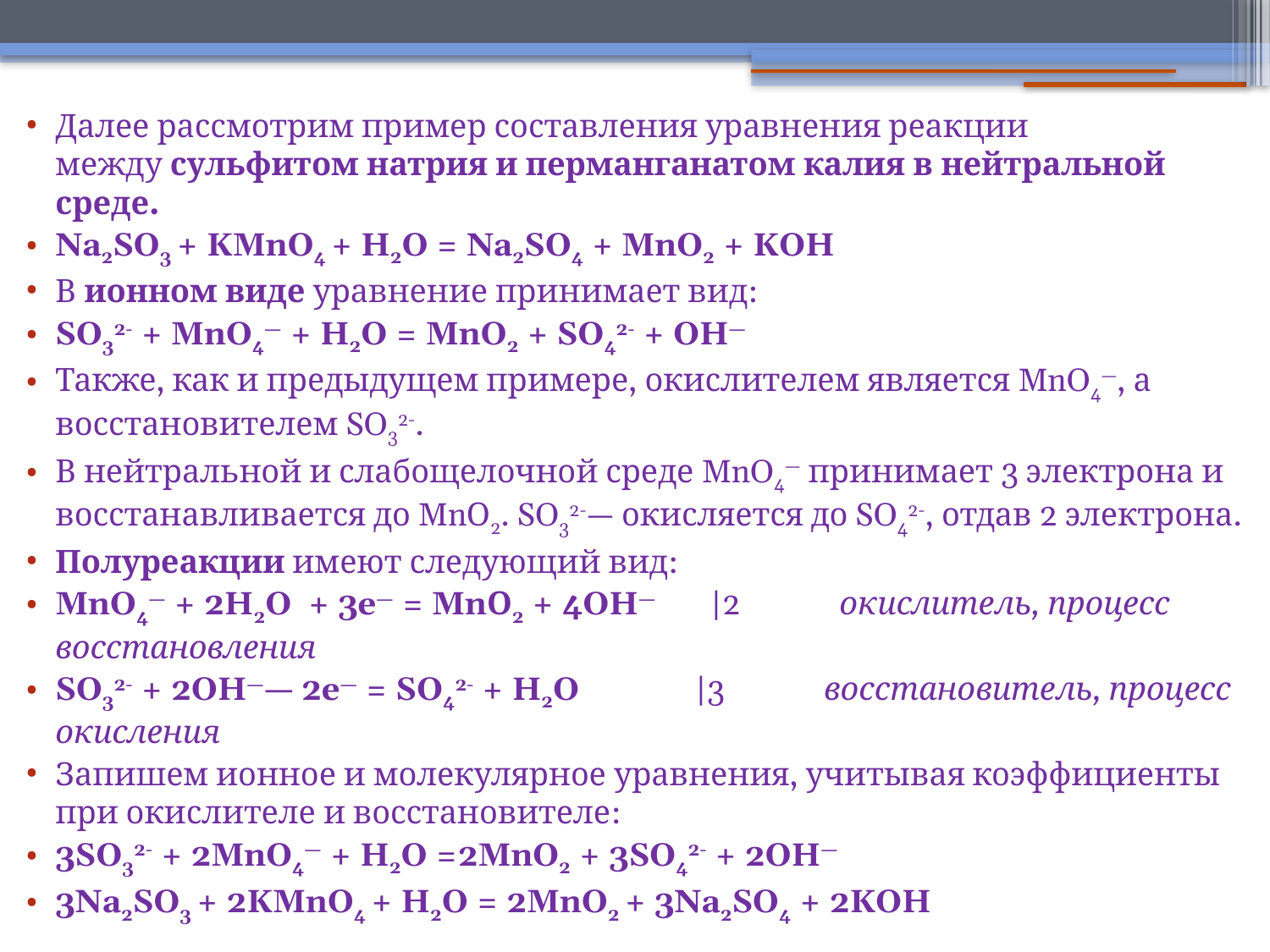

Далее рассмотрим пример составления уравнения реакции между сульфитом натрия и перманганатом калия в нейтральной среде.
Na2SO3 + KMnO4 + H2O = Na2SO4 + MnO2 + KOH
В ионном виде уравнение принимает вид:
SO32- + MnO4— + H2O = MnO2 + SO42- + OH—
Также, как и предыдущем примере, окислителем является MnO4—, а восстановителем SO32-.
В нейтральной и слабощелочной среде MnO4— принимает 3 электрона и восстанавливается до MnО2. SO32-— окисляется до SO42-, отдав 2 электрона.
Полуреакции имеют следующий вид:
MnO4— + 2H2O  + 3e— = MnО2 + 4OH—       |2             окислитель, процесс восстановления
SO32- + 2OH—— 2e— = SO42- + H2O               |3             восстановитель, процесс окисления
Запишем ионное и молекулярное уравнения, учитывая коэффициенты при окислителе и восстановителе:
3SO32- + 2MnO4— + H2O =2MnO2 + 3SO42- + 2OH—
3Na2SO3 + 2KMnO4 + H2O = 2MnO2 + 3Na2SO4 + 2KOH